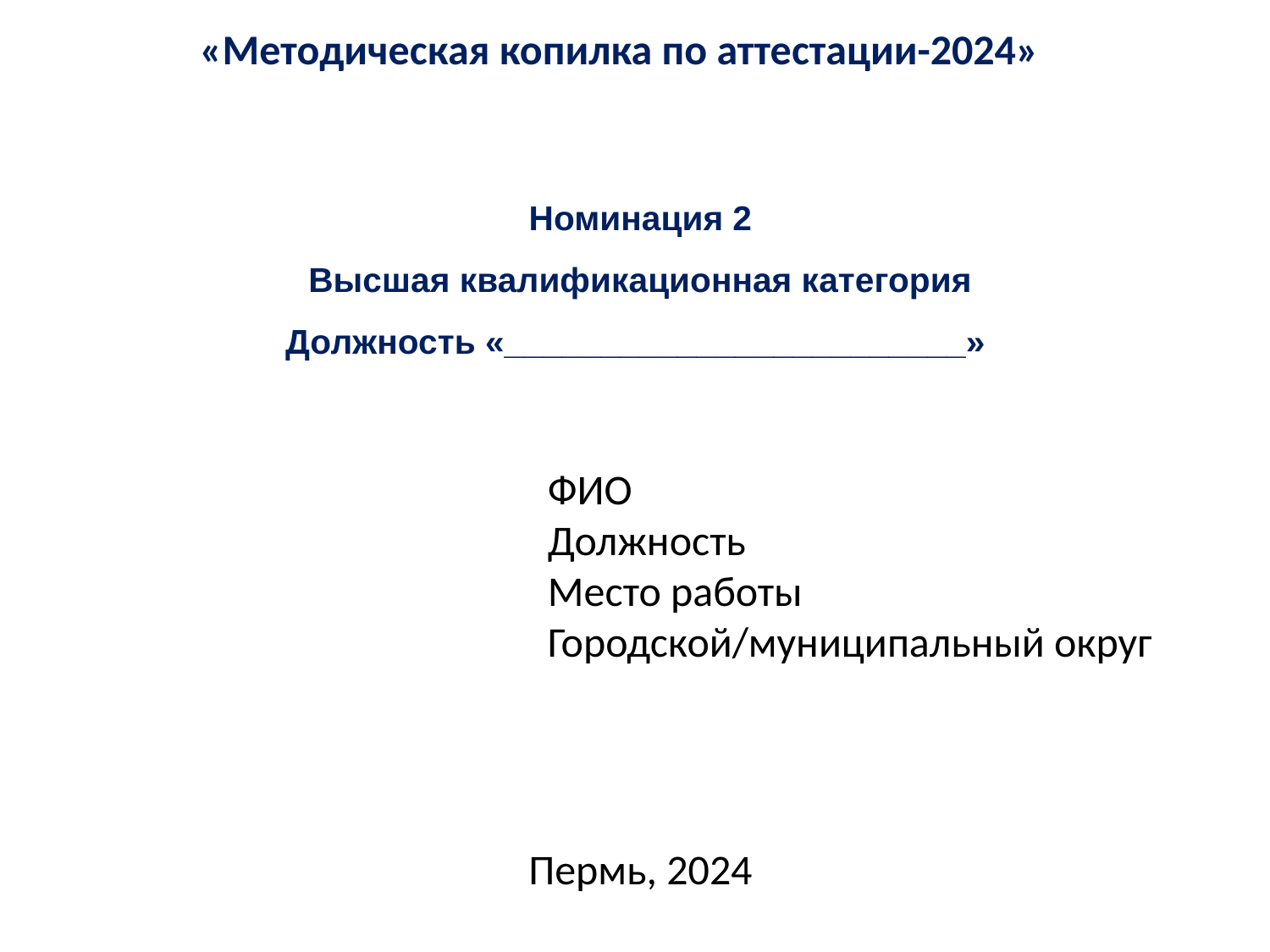

«Методическая копилка по аттестации-2024»
# Номинация 2 Высшая квалификационная категория Должность «________________________»
ФИО
Должность
Место работы
Городской/муниципальный округ
Пермь, 2024